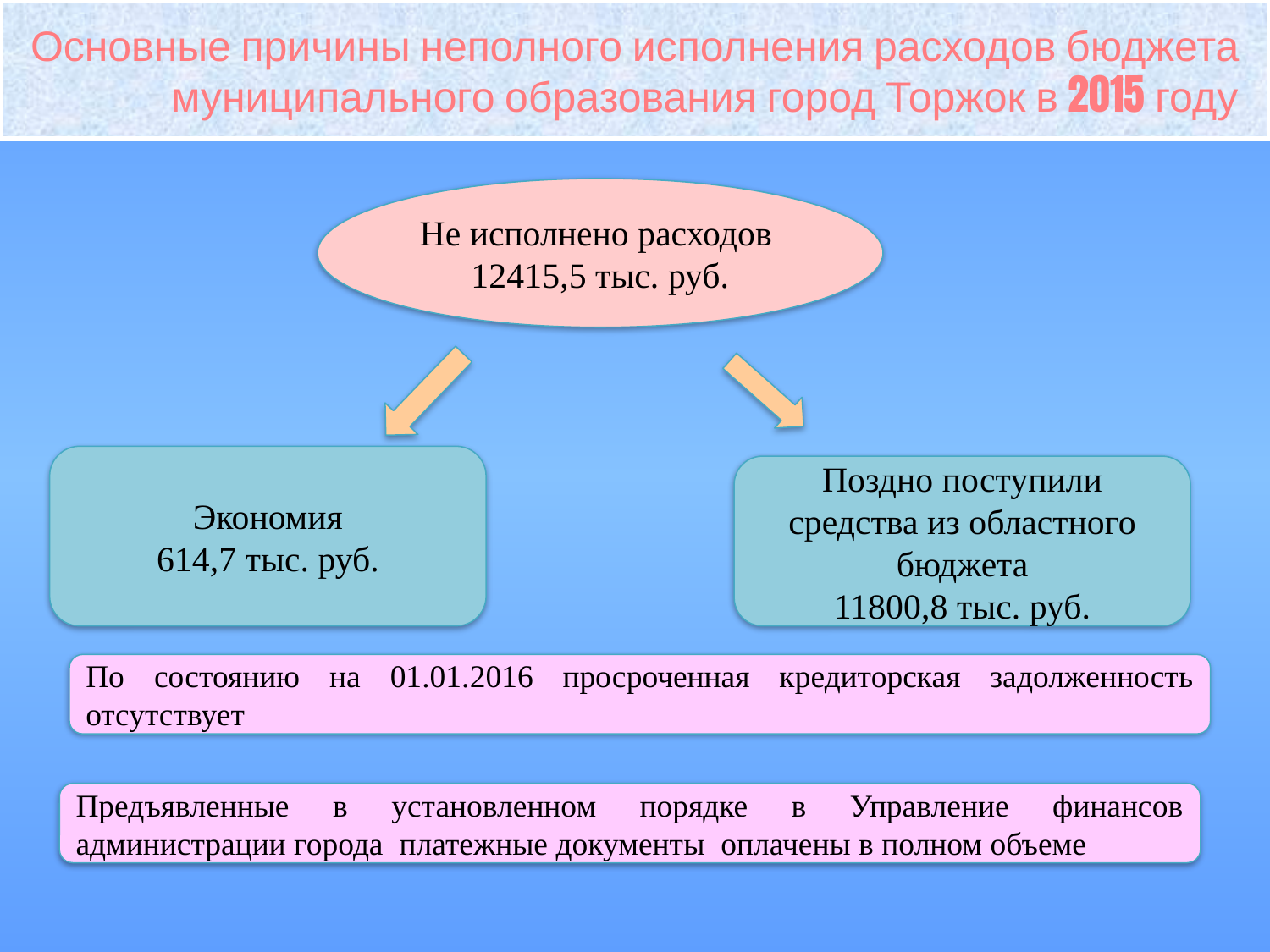

# Основные причины неполного исполнения расходов бюджета муниципального образования город Торжок в 2015 году

Не исполнено расходов
12415,5 тыс. руб.

Экономия
614,7 тыс. руб.
Поздно поступили средства из областного бюджета
11800,8 тыс. руб.
По состоянию на 01.01.2016 просроченная кредиторская задолженность отсутствует
Предъявленные в установленном порядке в Управление финансов администрации города  платежные документы  оплачены в полном объеме